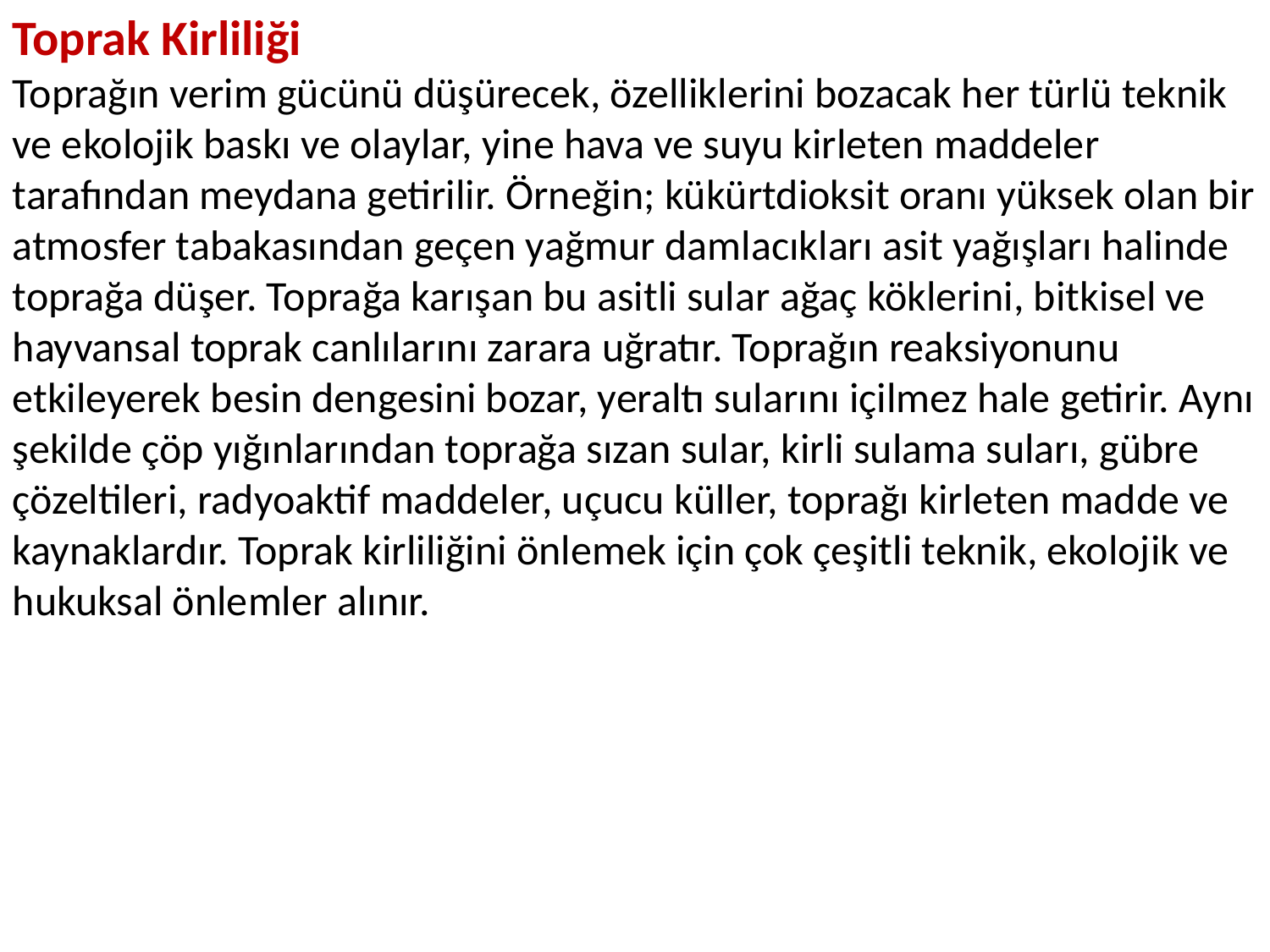

Toprak Kirliliği
Toprağın verim gücünü düşürecek, özelliklerini bozacak her türlü teknik ve ekolojik baskı ve olaylar, yine hava ve suyu kirleten maddeler tarafından meydana getirilir. Örneğin; kükürtdioksit oranı yüksek olan bir atmosfer tabakasından geçen yağmur damlacıkları asit yağışları halinde toprağa düşer. Toprağa karışan bu asitli sular ağaç köklerini, bitkisel ve hayvansal toprak canlılarını zarara uğratır. Toprağın reaksiyonunu etkileyerek besin dengesini bozar, yeraltı sularını içilmez hale getirir. Aynı şekilde çöp yığınlarından toprağa sızan sular, kirli sulama suları, gübre çözeltileri, radyoaktif maddeler, uçucu küller, toprağı kirleten madde ve kaynaklardır. Toprak kirliliğini önlemek için çok çeşitli teknik, ekolojik ve hukuksal önlemler alınır.